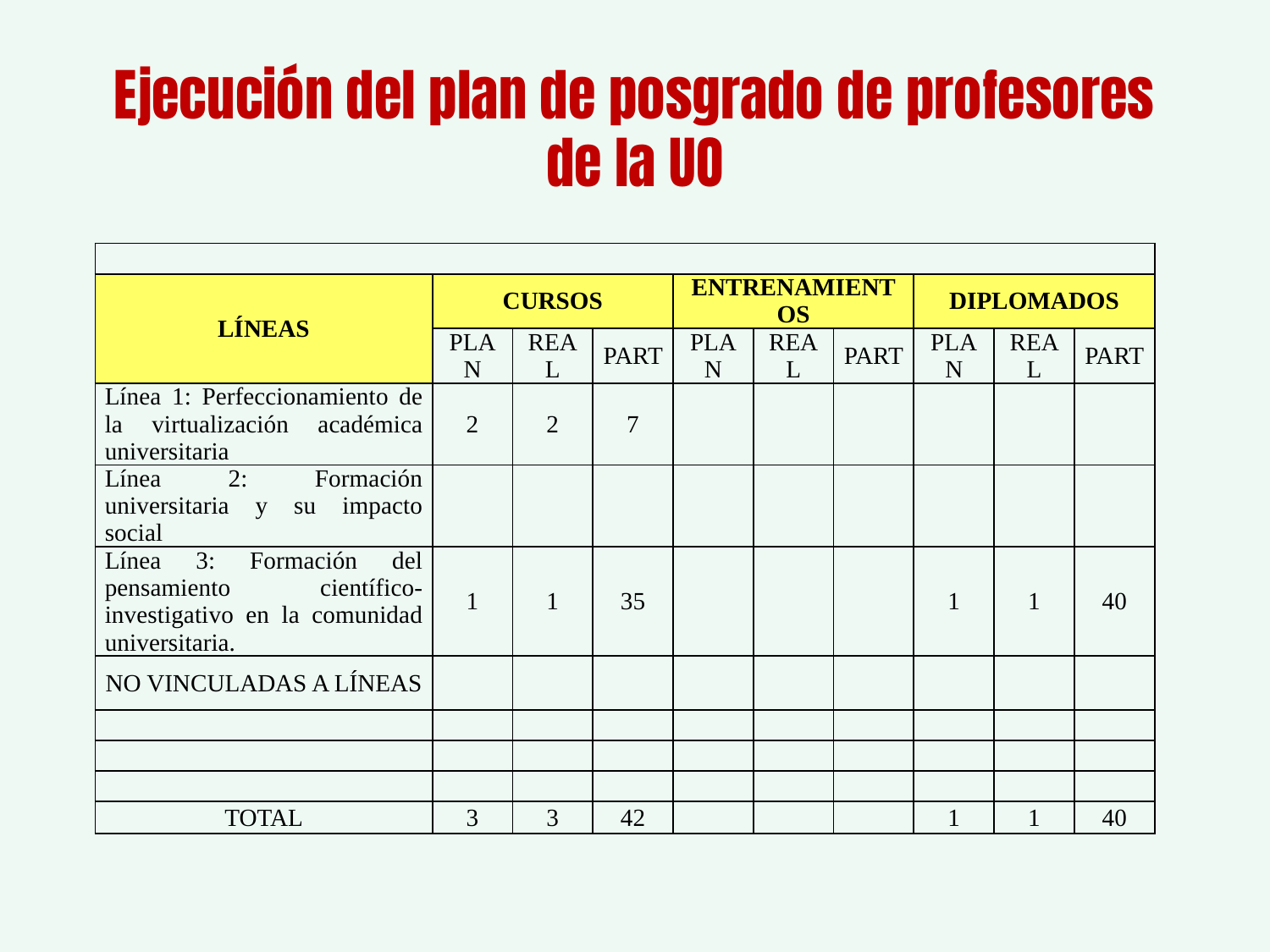

# Ejecución del plan de posgrado de profesores de la UO
|  |  |  |  |  |  |  |  |  |  |
| --- | --- | --- | --- | --- | --- | --- | --- | --- | --- |
| LÍNEAS | CURSOS |  |  | ENTRENAMIENTOS |  |  | DIPLOMADOS |  |  |
|  | PLAN | REAL | PART | PLAN | REAL | PART | PLAN | REAL | PART |
| Línea 1: Perfeccionamiento de la virtualización académica universitaria | 2 | 2 | 7 |  |  |  |  |  |  |
| Línea 2: Formación universitaria y su impacto social |  |  |  |  |  |  |  |  |  |
| Línea 3: Formación del pensamiento científico-investigativo en la comunidad universitaria. | 1 | 1 | 35 |  |  |  | 1 | 1 | 40 |
| NO VINCULADAS A LÍNEAS |  |  |  |  |  |  |  |  |  |
|  |  |  |  |  |  |  |  |  |  |
|  |  |  |  |  |  |  |  |  |  |
|  |  |  |  |  |  |  |  |  |  |
| TOTAL | 3 | 3 | 42 |  |  |  | 1 | 1 | 40 |